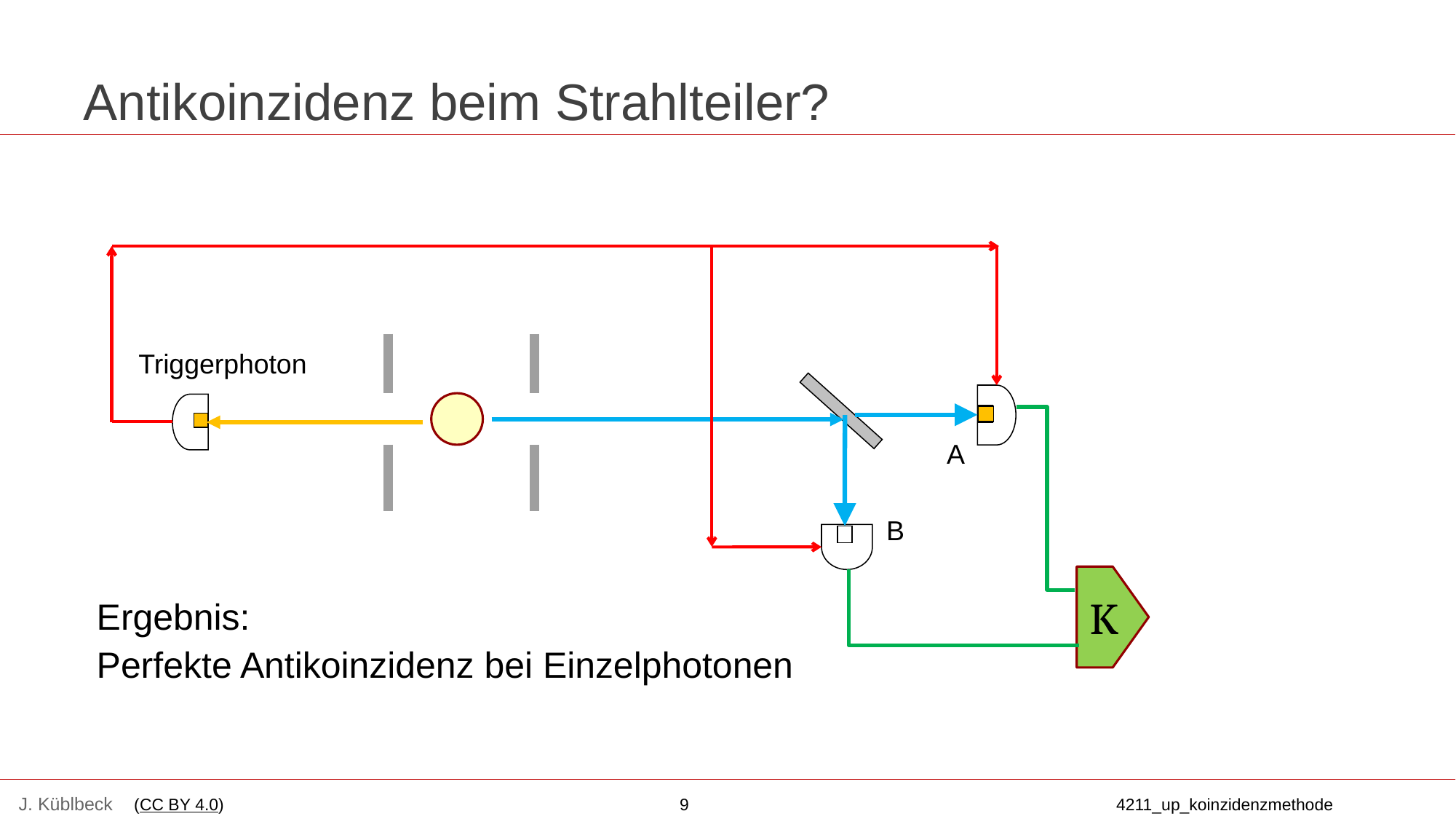

# Antikoinzidenz beim Strahlteiler?
Ergebnis:
Perfekte Antikoinzidenz bei Einzelphotonen

      Triggerphoton

      A
  B

K